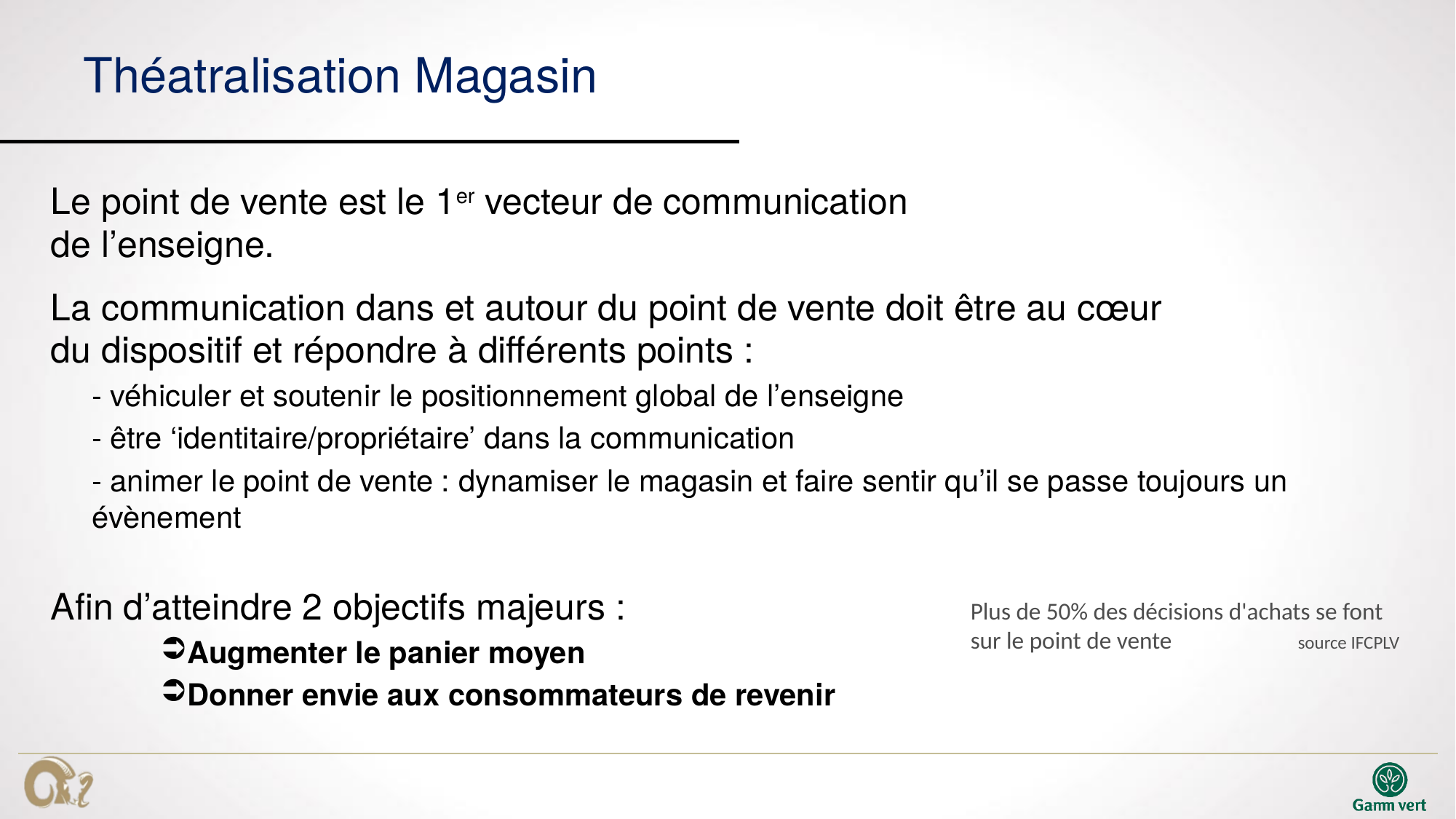

# Théatralisation Magasin
Le point de vente est le 1er vecteur de communication
de l’enseigne.

La communication dans et autour du point de vente doit être au cœur
du dispositif et répondre à différents points :
	- véhiculer et soutenir le positionnement global de l’enseigne
	- être ‘identitaire/propriétaire’ dans la communication
	- animer le point de vente : dynamiser le magasin et faire sentir qu’il se passe toujours un évènement

Afin d’atteindre 2 objectifs majeurs :
Augmenter le panier moyen
Donner envie aux consommateurs de revenir
Plus de 50% des décisions d'achats se font
sur le point de vente		source IFCPLV